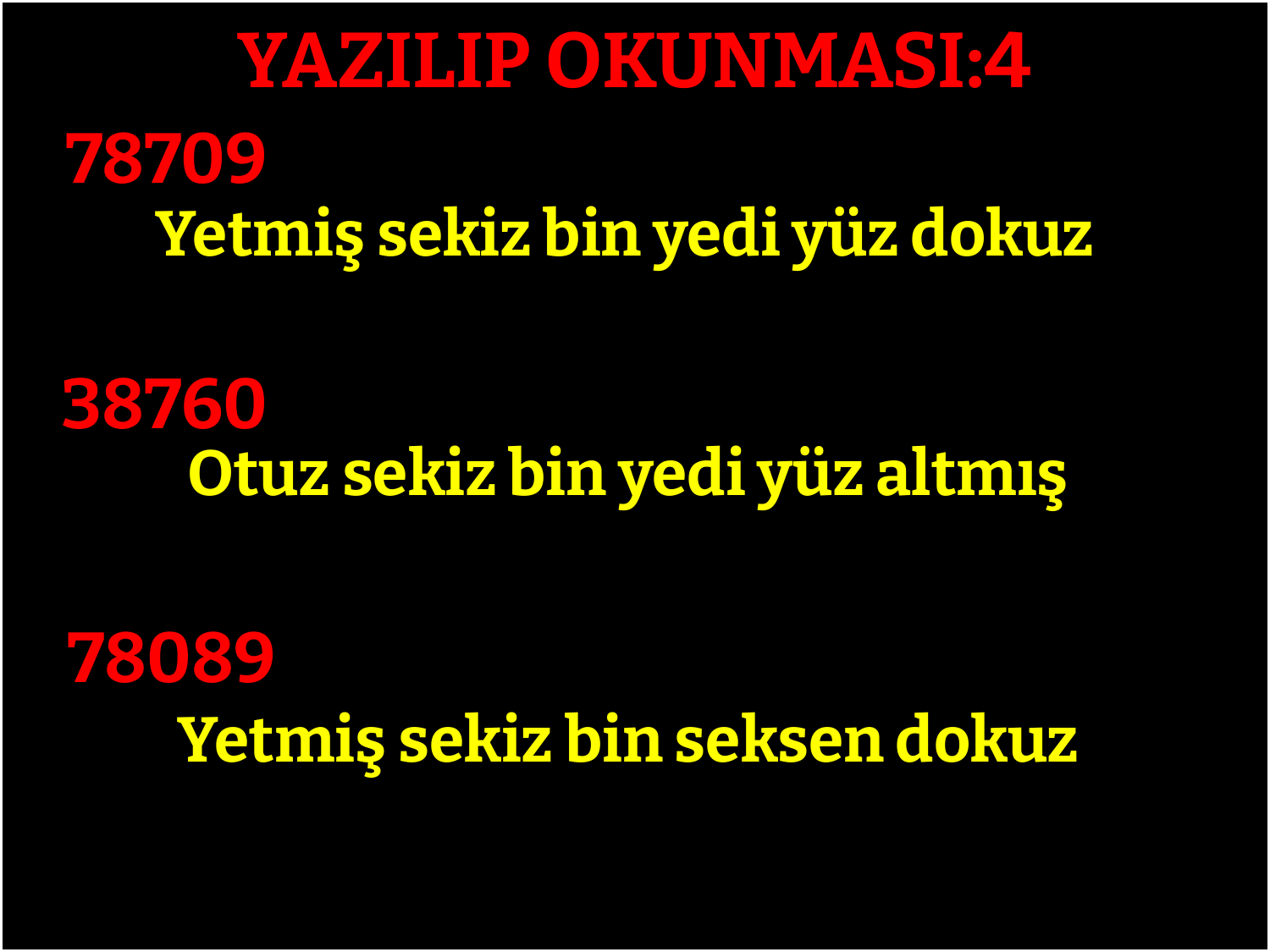

YAZILIP OKUNMASI:4
78709
Yetmiş sekiz bin yedi yüz dokuz
#
38760
Otuz sekiz bin yedi yüz altmış
78089
Yetmiş sekiz bin seksen dokuz